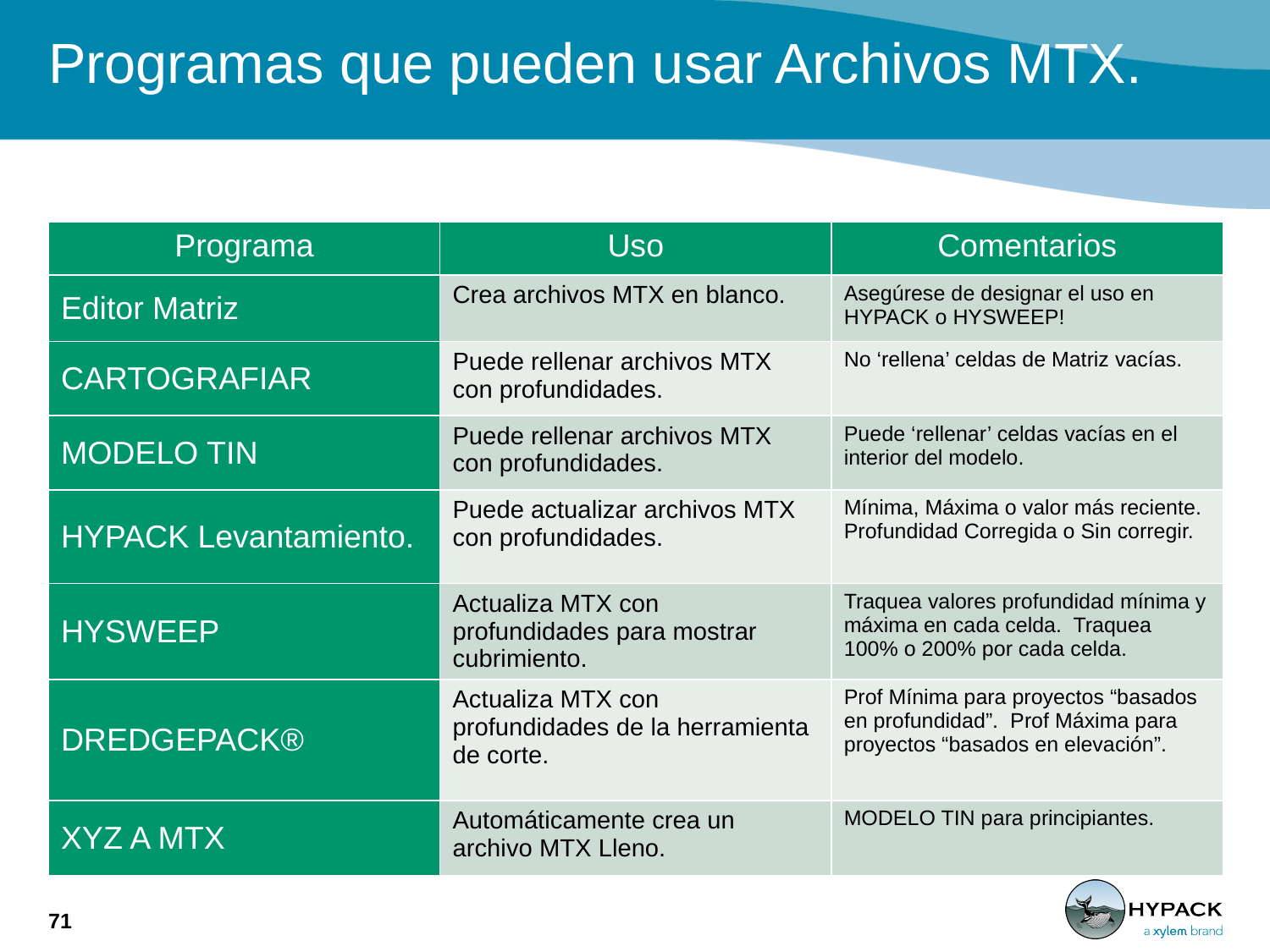

# Programas que pueden usar Archivos MTX.
| Programa | Uso | Comentarios |
| --- | --- | --- |
| Editor Matriz | Crea archivos MTX en blanco. | Asegúrese de designar el uso en HYPACK o HYSWEEP! |
| CARTOGRAFIAR | Puede rellenar archivos MTX con profundidades. | No ‘rellena’ celdas de Matriz vacías. |
| MODELO TIN | Puede rellenar archivos MTX con profundidades. | Puede ‘rellenar’ celdas vacías en el interior del modelo. |
| HYPACK Levantamiento. | Puede actualizar archivos MTX con profundidades. | Mínima, Máxima o valor más reciente. Profundidad Corregida o Sin corregir. |
| HYSWEEP | Actualiza MTX con profundidades para mostrar cubrimiento. | Traquea valores profundidad mínima y máxima en cada celda. Traquea 100% o 200% por cada celda. |
| DREDGEPACK® | Actualiza MTX con profundidades de la herramienta de corte. | Prof Mínima para proyectos “basados en profundidad”. Prof Máxima para proyectos “basados en elevación”. |
| XYZ A MTX | Automáticamente crea un archivo MTX Lleno. | MODELO TIN para principiantes. |
71